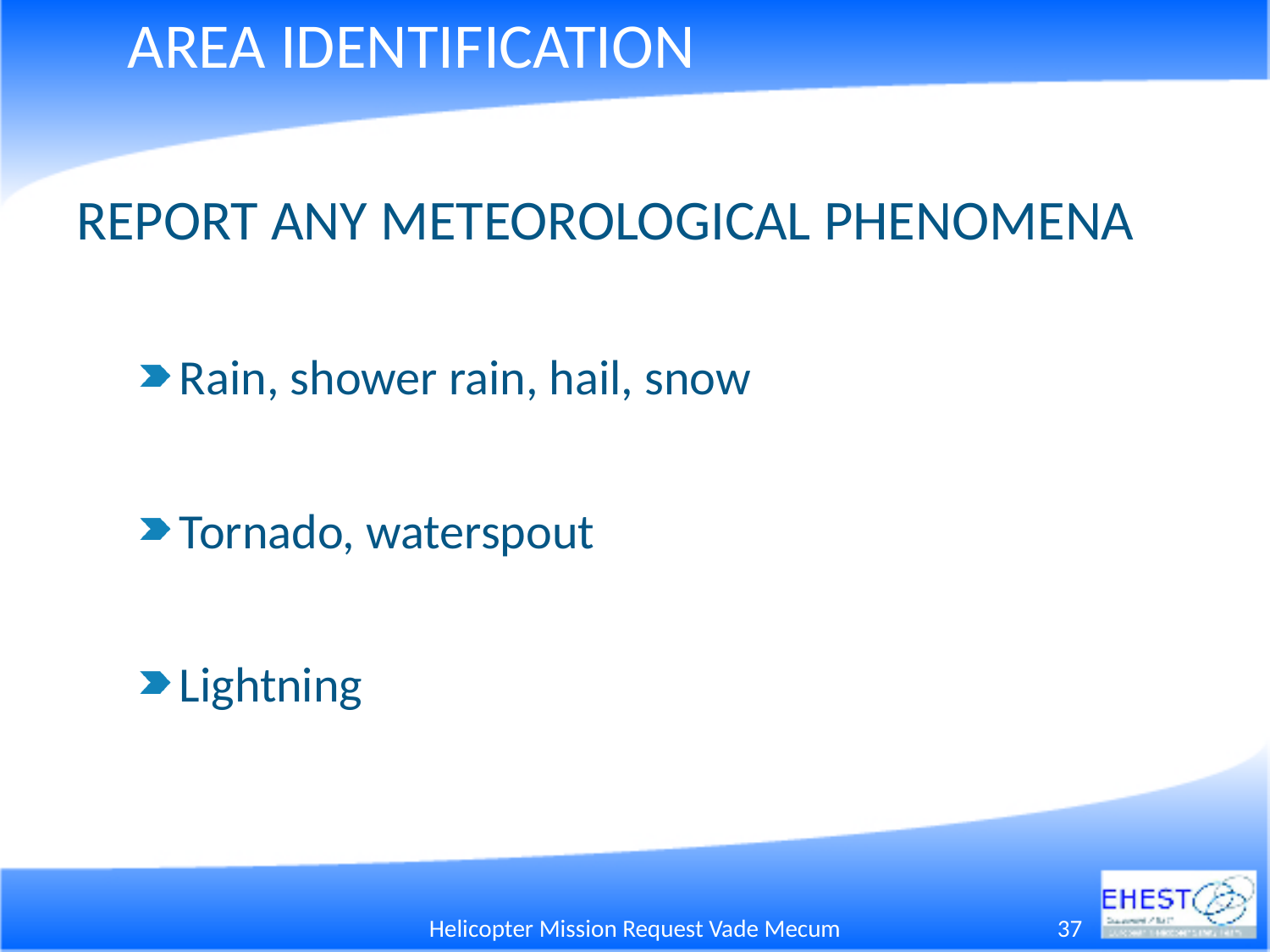

# AREA IDENTIFICATION
REPORT ANY METEOROLOGICAL PHENOMENA

Rain, shower rain, hail, snow

Tornado, waterspout

Lightning

Helicopter Mission Request Vade Mecum
37